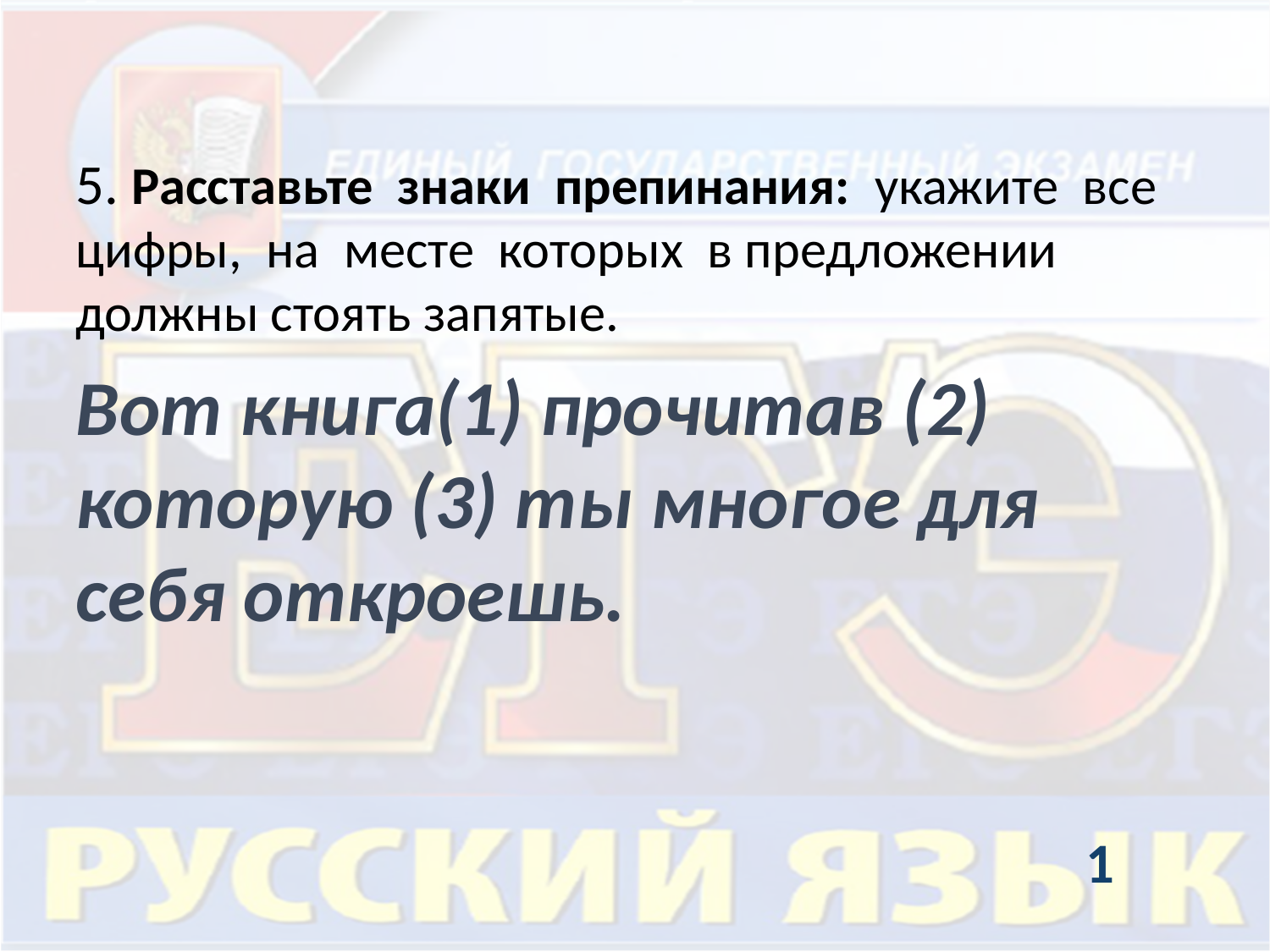

5. Расставьте  знаки  препинания:  укажите  все  цифры,  на  месте  которых  в предложении должны стоять запятые.
Вот книга(1) прочитав (2) которую (3) ты многое для себя откроешь.

1